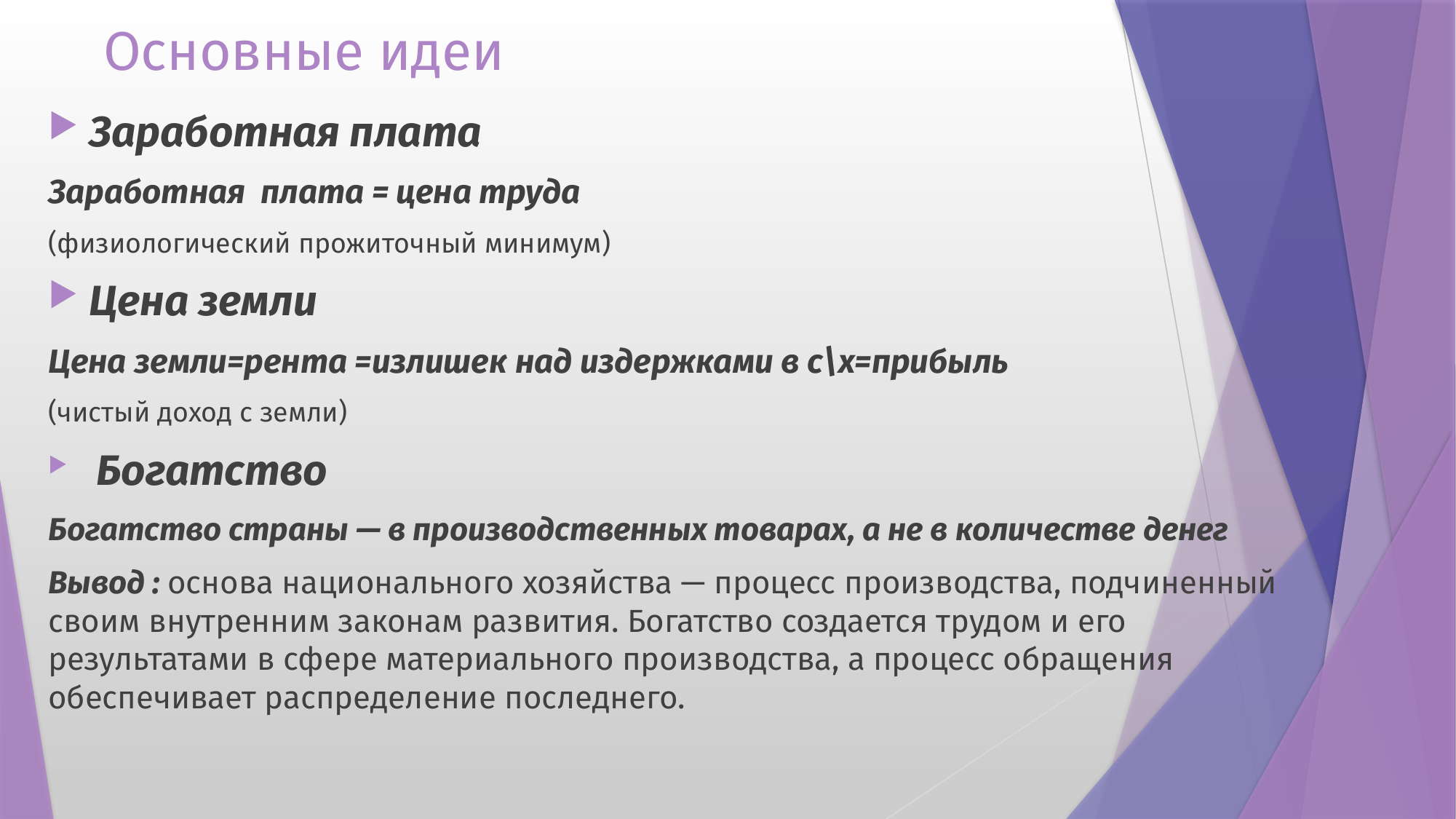

# Основные идеи
Заработная плата
Заработная  плата = цена труда
(физиологический прожиточный минимум)
Цена земли
Цена земли=рента =излишек над издержками в с\х=прибыль
(чистый доход с земли)
 Богатство
Богатство страны — в производственных товарах, а не в количестве денег
Вывод : основа национального хозяйства — процесс производства, подчиненный своим внутренним законам развития. Богатство создается трудом и его результатами в сфере материального произ­водства, а процесс обращения обеспечивает распределение последнего.